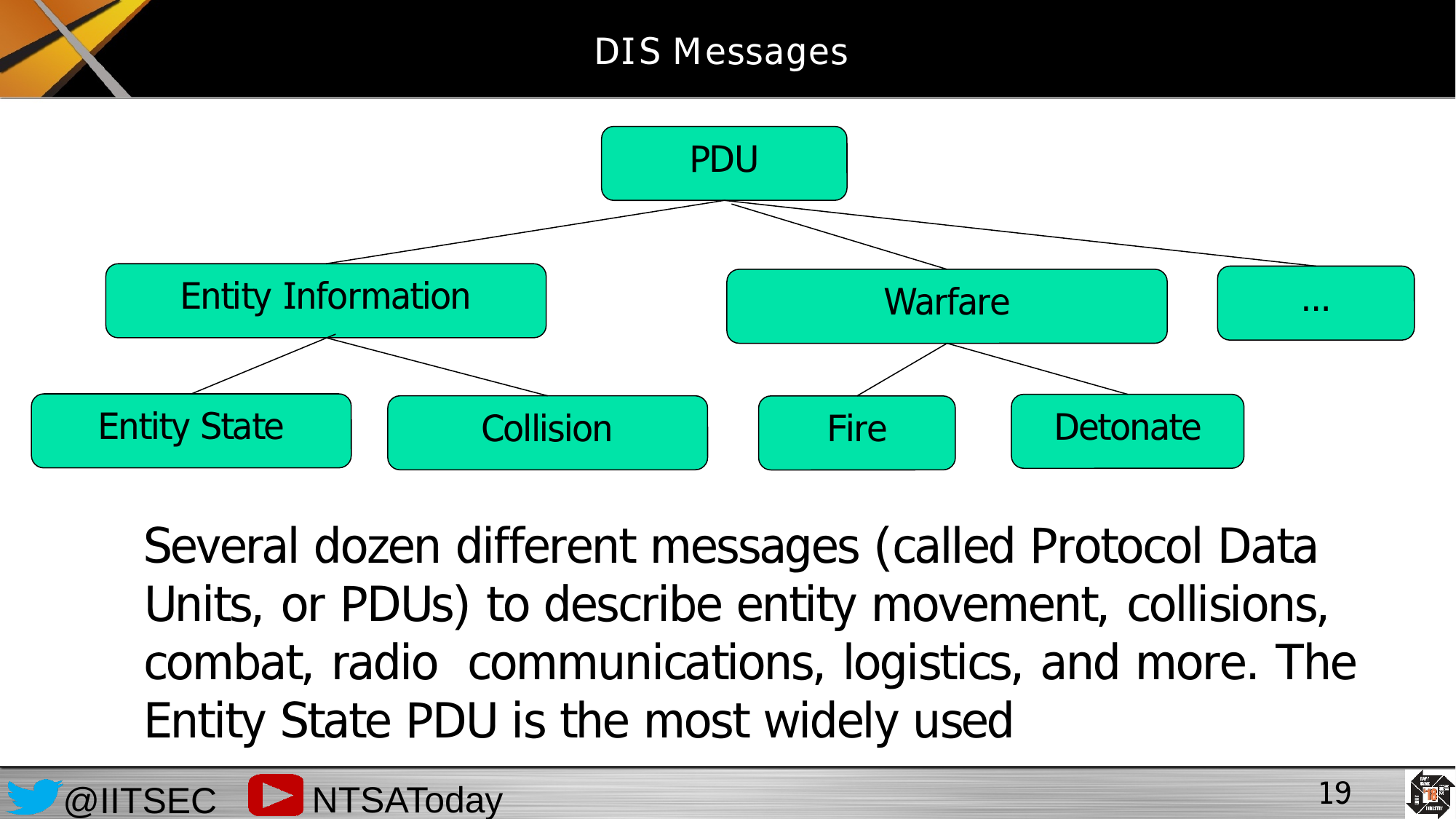

# DIS Messages
PDU
Entity Information
…
Warfare
Entity State
Detonate
Collision
Fire
Several dozen different messages (called Protocol Data
Units, or PDUs) to describe entity movement, collisions,
combat, radio  communications, logistics, and more. The
Entity State PDU is the most widely used
19